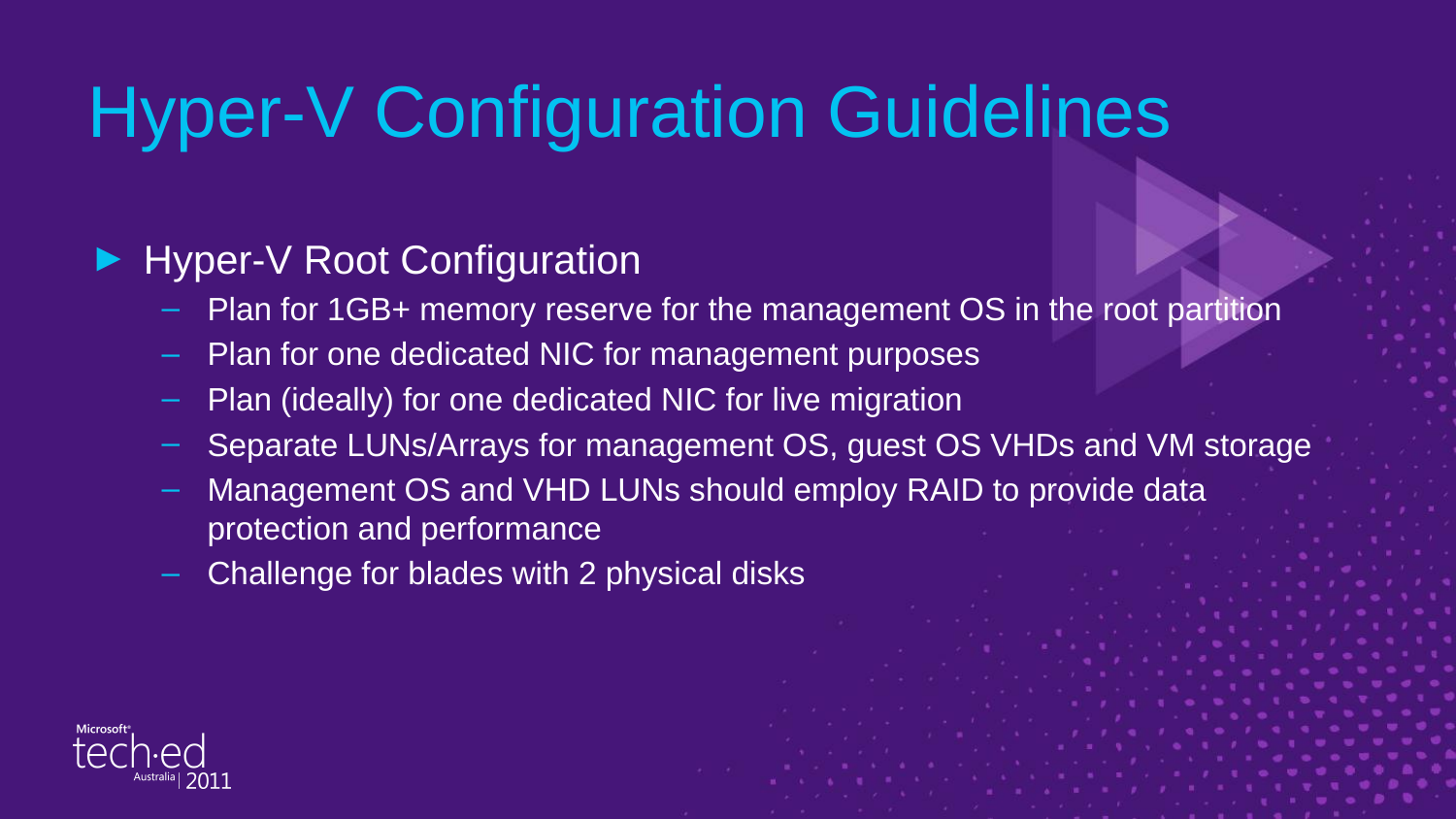

# Hyper-V Configuration Guidelines
Hyper-V Root Configuration
Plan for 1GB+ memory reserve for the management OS in the root partition
Plan for one dedicated NIC for management purposes
Plan (ideally) for one dedicated NIC for live migration
Separate LUNs/Arrays for management OS, guest OS VHDs and VM storage
Management OS and VHD LUNs should employ RAID to provide data protection and performance
Challenge for blades with 2 physical disks